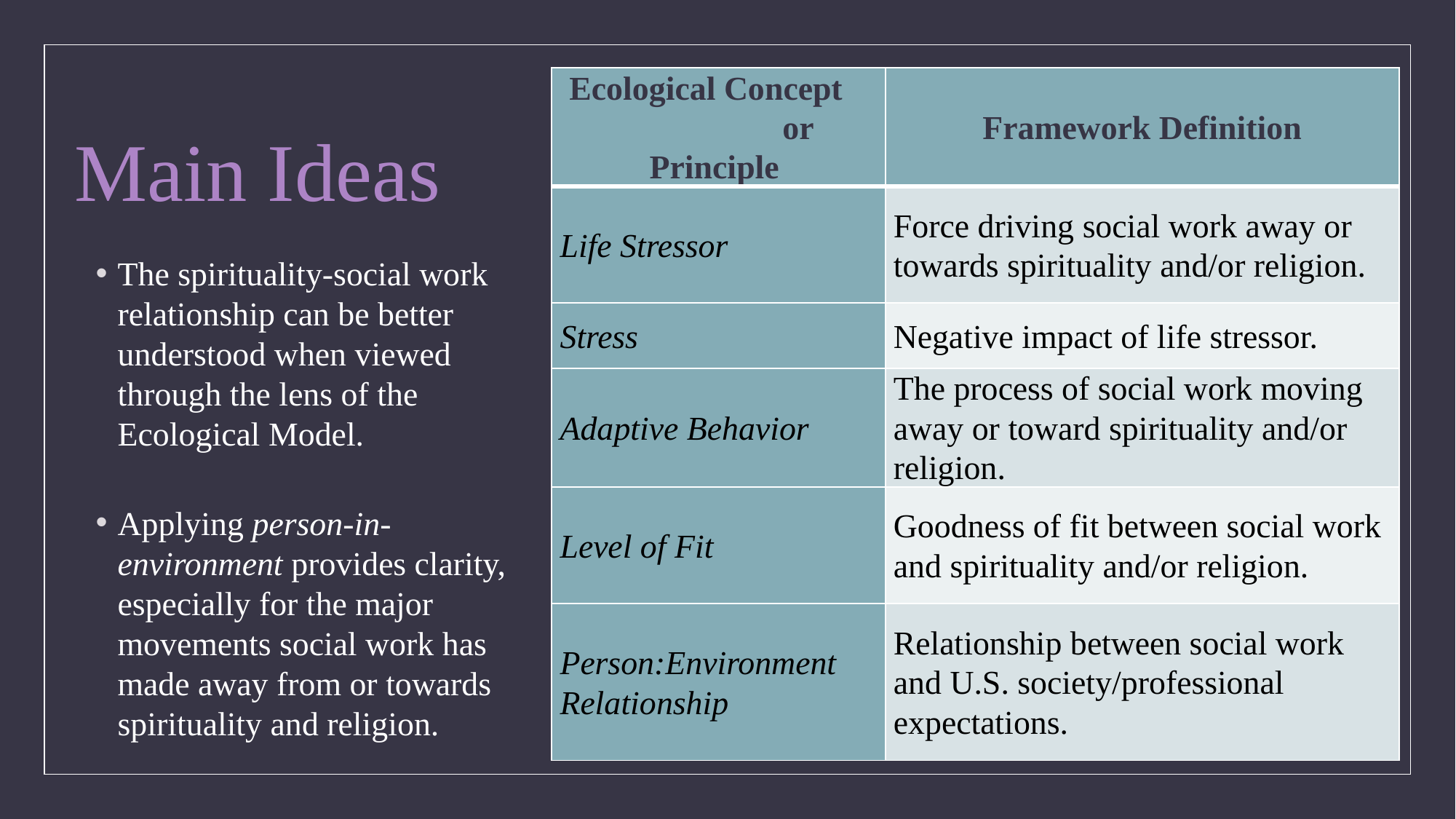

| Ecological Concept or Principle | Framework Definition |
| --- | --- |
| Life Stressor | Force driving social work away or towards spirituality and/or religion. |
| Stress | Negative impact of life stressor. |
| Adaptive Behavior | The process of social work moving away or toward spirituality and/or religion. |
| Level of Fit | Goodness of fit between social work and spirituality and/or religion. |
| Person:Environment Relationship | Relationship between social work and U.S. society/professional expectations. |
# Main Ideas
The spirituality-social work relationship can be better understood when viewed through the lens of the Ecological Model.

Applying person-in-environment provides clarity, especially for the major movements social work has made away from or towards spirituality and religion.